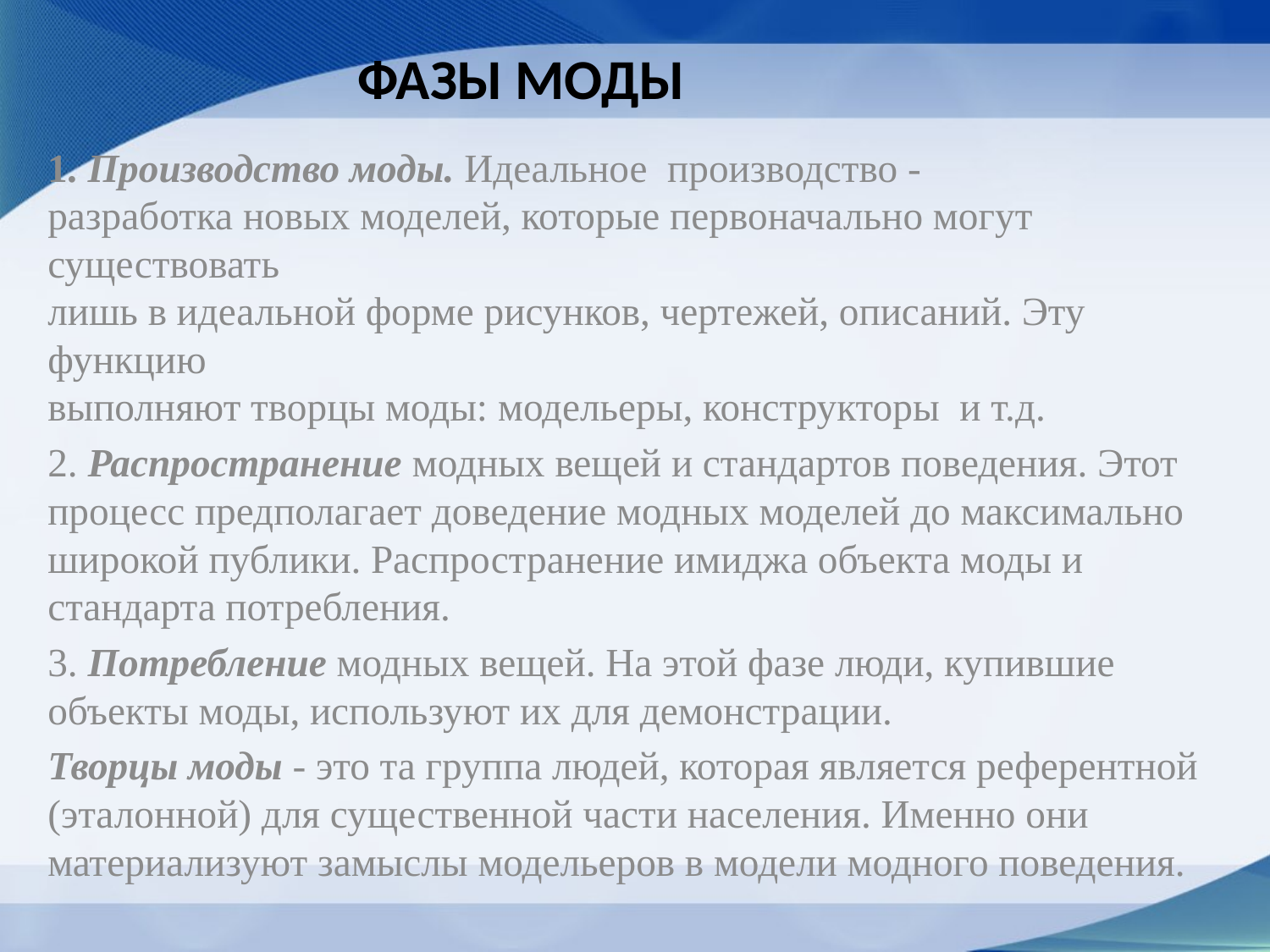

# Фазы моды
1. Производство моды. Идеальное  производство -
разработка новых моделей, которые первоначально могут существовать
лишь в идеальной форме рисунков, чертежей, описаний. Эту функцию
выполняют творцы моды: модельеры, конструкторы  и т.д.
2. Распространение модных вещей и стандартов поведения. Этот процесс предполагает доведение модных моделей до максимально широкой публики. Распространение имиджа объекта моды и стандарта потребления.
3. Потребление модных вещей. На этой фазе люди, купившие объекты моды, используют их для демонстрации.
Творцы моды - это та группа людей, которая является референтной (эталонной) для существенной части населения. Именно они материализуют замыслы модельеров в модели модного поведения.